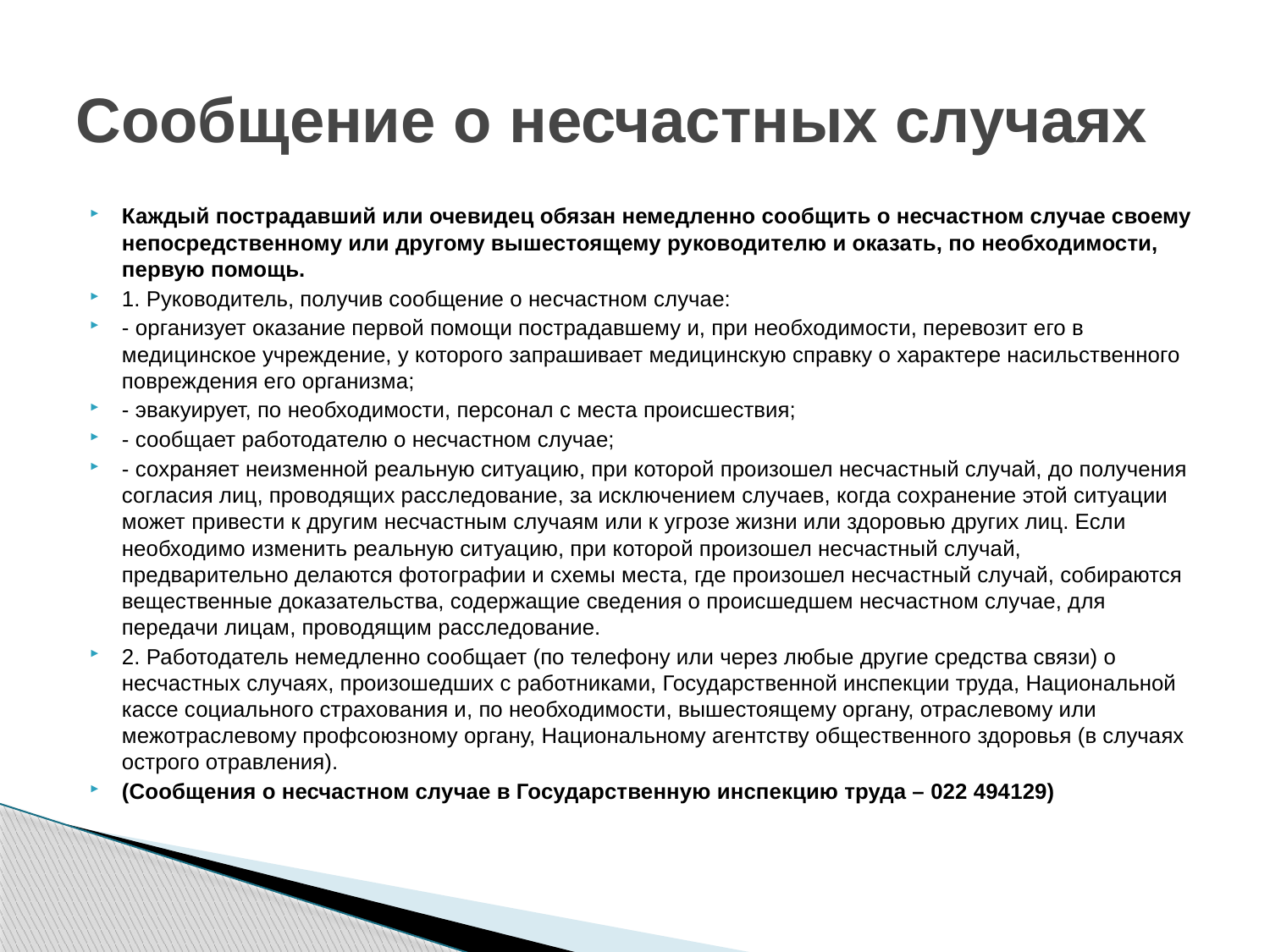

# Сообщение о несчастных случаях
Каждый пострадавший или очевидец обязан немедленно сообщить о несчастном случае своему непосредственному или другому вышестоящему руководителю и оказать, по необходимости, первую помощь.
1. Руководитель, получив сообщение о несчастном случае:
- организует оказание первой помощи пострадавшему и, при необходимости, перевозит его в медицинское учреждение, у которого запрашивает медицинскую справку о характере насильственного повреждения его организма;
- эвакуирует, по необходимости, персонал с места происшествия;
- сообщает работодателю о несчастном случае;
- сохраняет неизменной реальную ситуацию, при которой произошел несчастный случай, до получения согласия лиц, проводящих расследование, за исключением случаев, когда сохранение этой ситуации может привести к другим несчастным случаям или к угрозе жизни или здоровью других лиц. Если необходимо изменить реальную ситуацию, при которой произошел несчастный случай, предварительно делаются фотографии и схемы места, где произошел несчастный случай, собираются вещественные доказательства, содержащие сведения о происшедшем несчастном случае, для передачи лицам, проводящим расследование.
2. Работодатель немедленно сообщает (по телефону или через любые другие средства связи) о несчастных случаях, произошедших с работниками, Государственной инспекции труда, Национальной кассе социального страхования и, по необходимости, вышестоящему органу, отраслевому или межотраслевому профсоюзному органу, Национальному агентству общественного здоровья (в случаях острого отравления).
(Сообщения о несчастном случае в Государственную инспекцию труда – 022 494129)